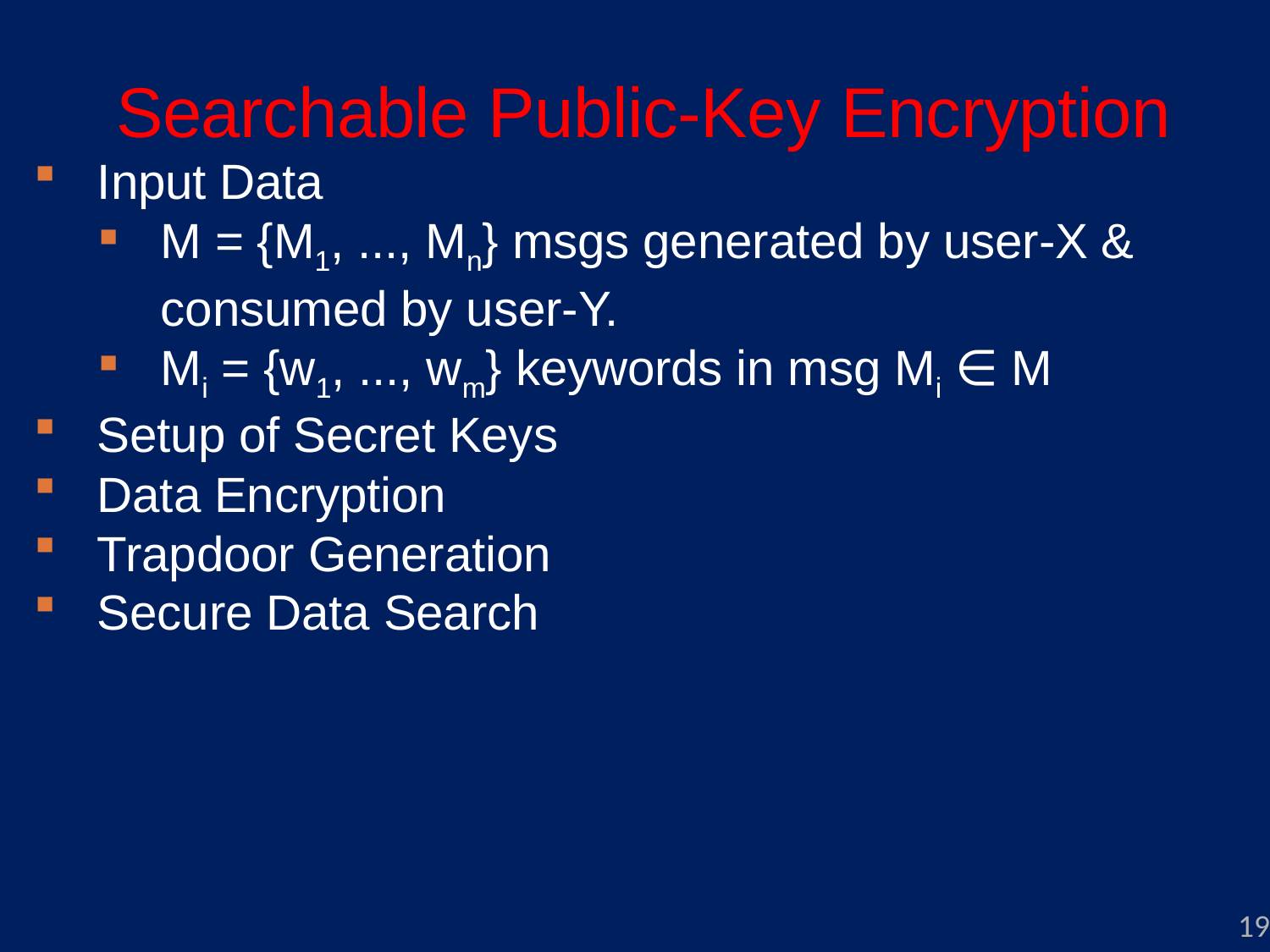

# Searchable Public-Key Encryption
Input Data
M = {M1, ..., Mn} msgs generated by user-X & consumed by user-Y.
Mi = {w1, ..., wm} keywords in msg Mi ∈ M
Setup of Secret Keys
Data Encryption
Trapdoor Generation
Secure Data Search
19